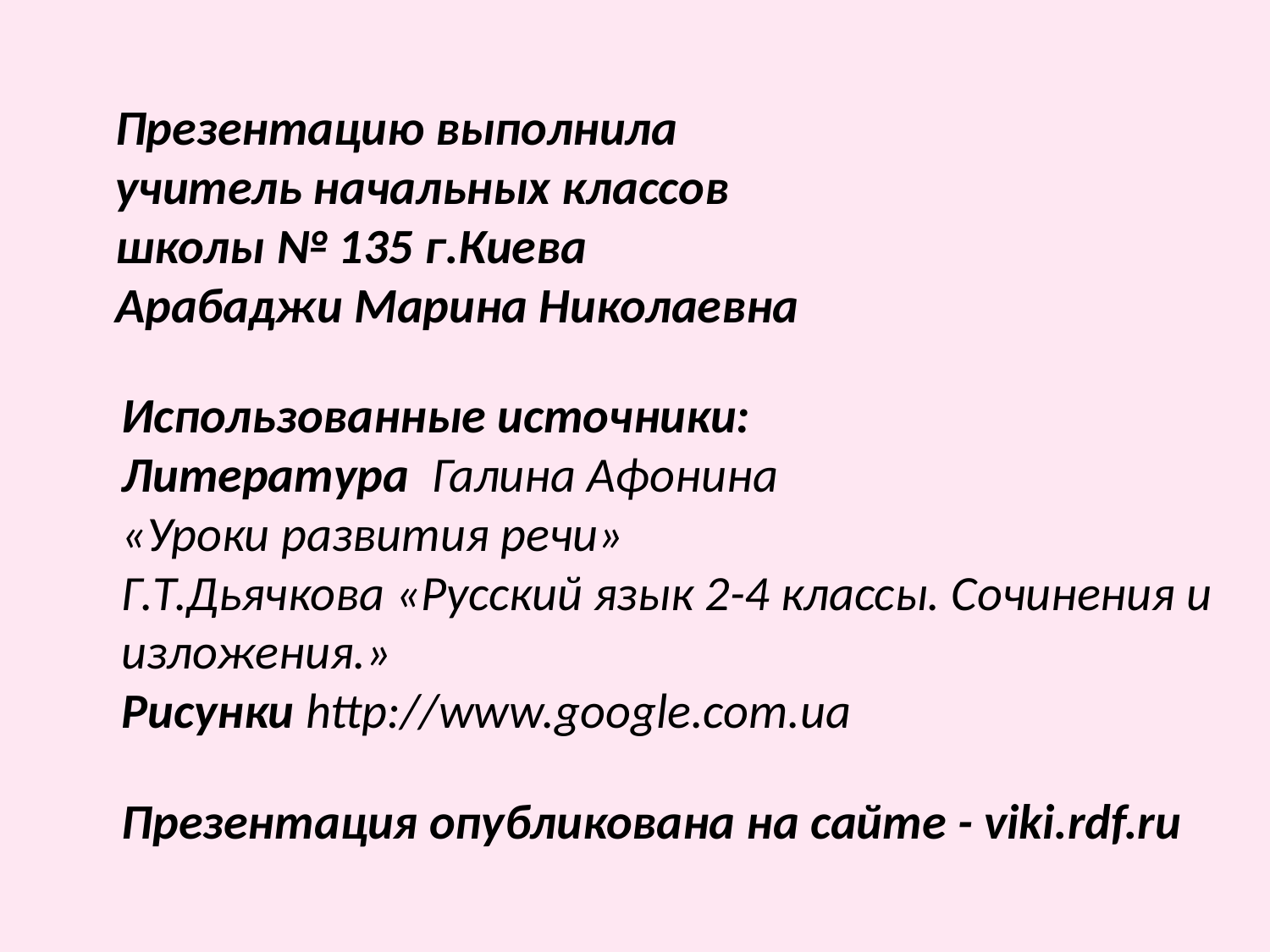

Презентацию выполнила
учитель начальных классов
школы № 135 г.Киева
Арабаджи Марина Николаевна
Использованные источники:
Литература  Галина Афонина
«Уроки развития речи»
Г.Т.Дьячкова «Русский язык 2-4 классы. Сочинения и изложения.»
Рисунки http://www.google.com.ua
Презентация опубликована на сайте - viki.rdf.ru